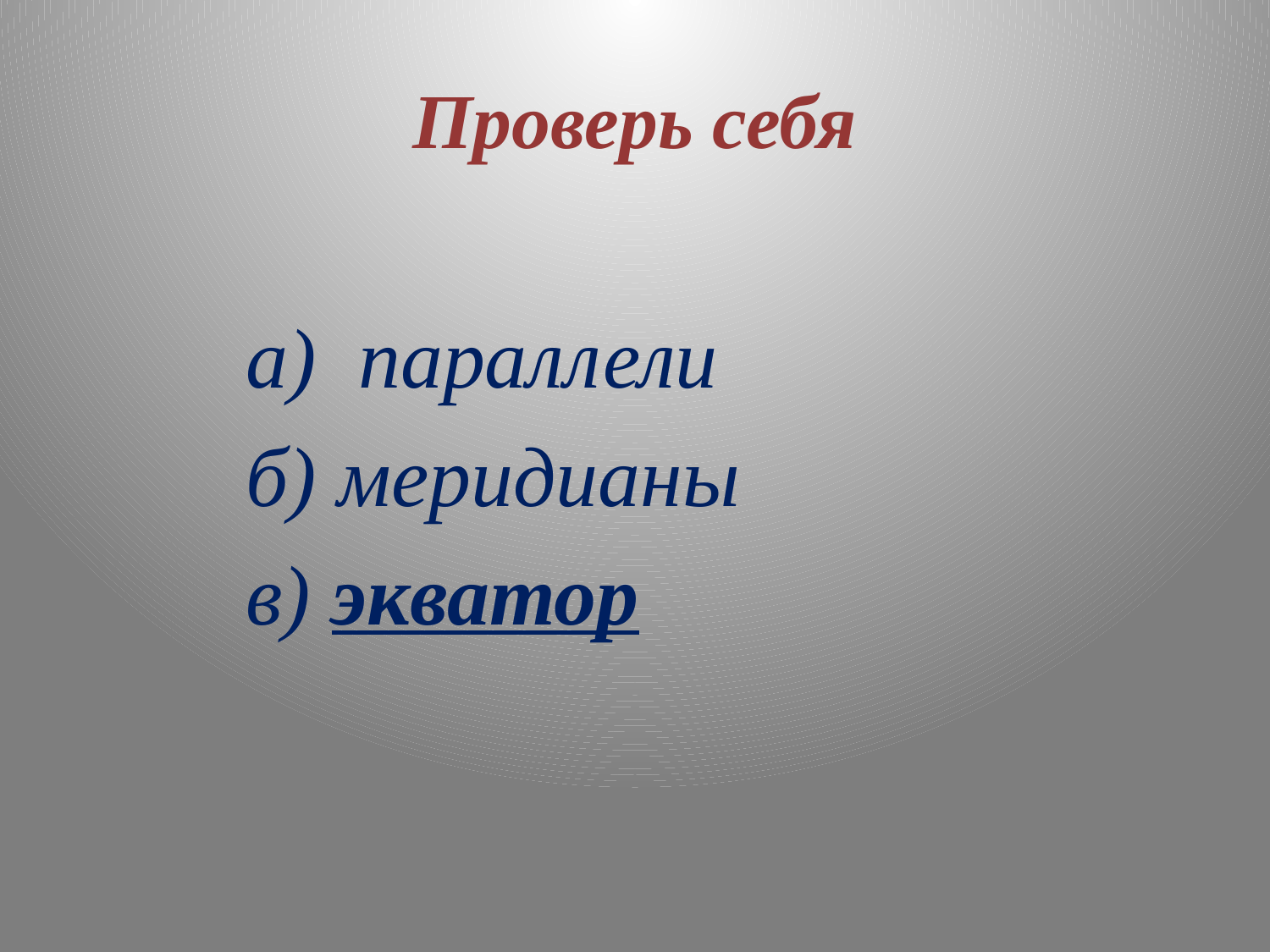

# Проверь себя
        а)  параллели
        б) меридианы
        в) экватор